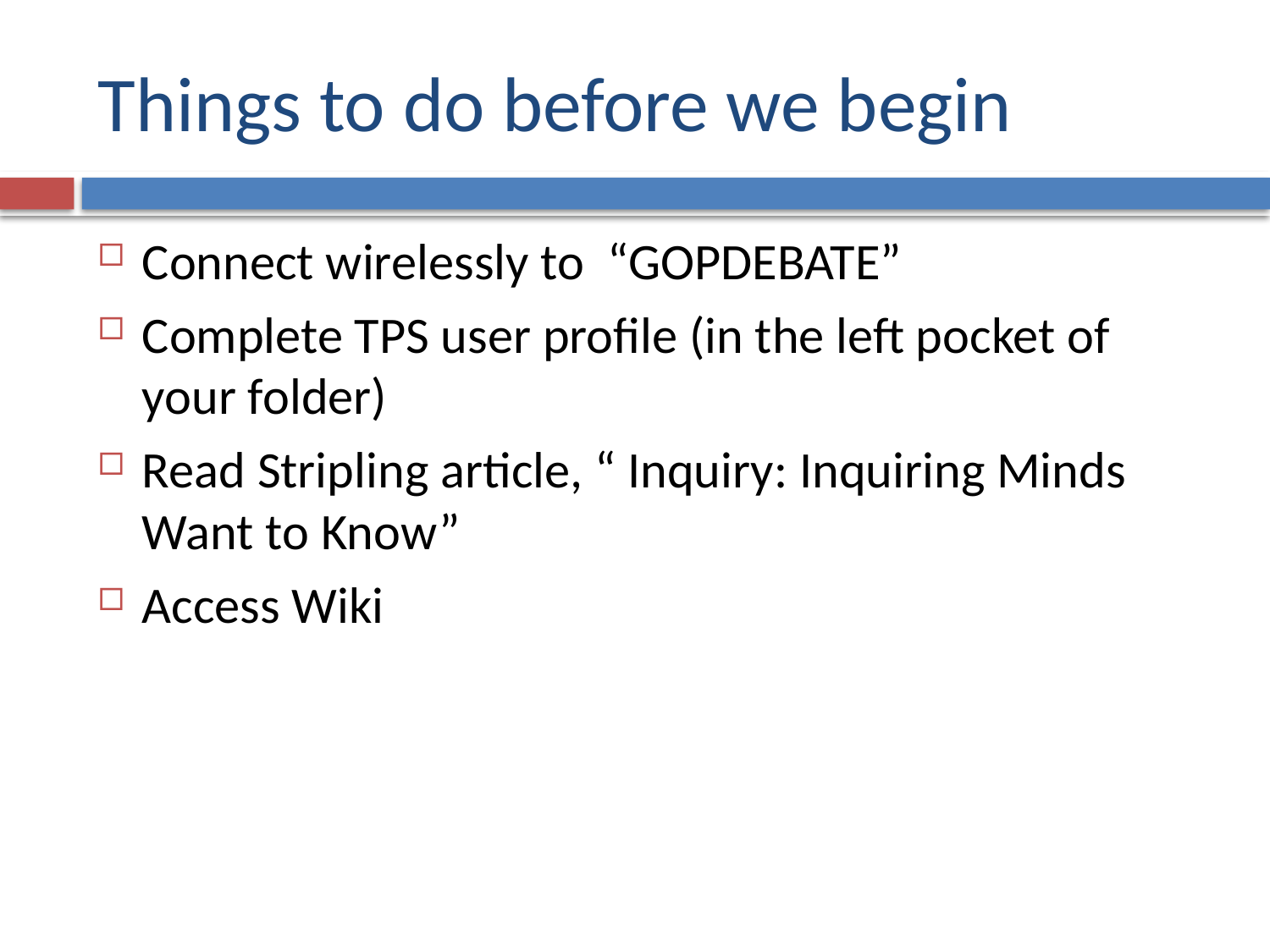

# Things to do before we begin
Connect wirelessly to  “GOPDEBATE”
Complete TPS user profile (in the left pocket of your folder)
Read Stripling article, “ Inquiry: Inquiring Minds Want to Know”
Access Wiki